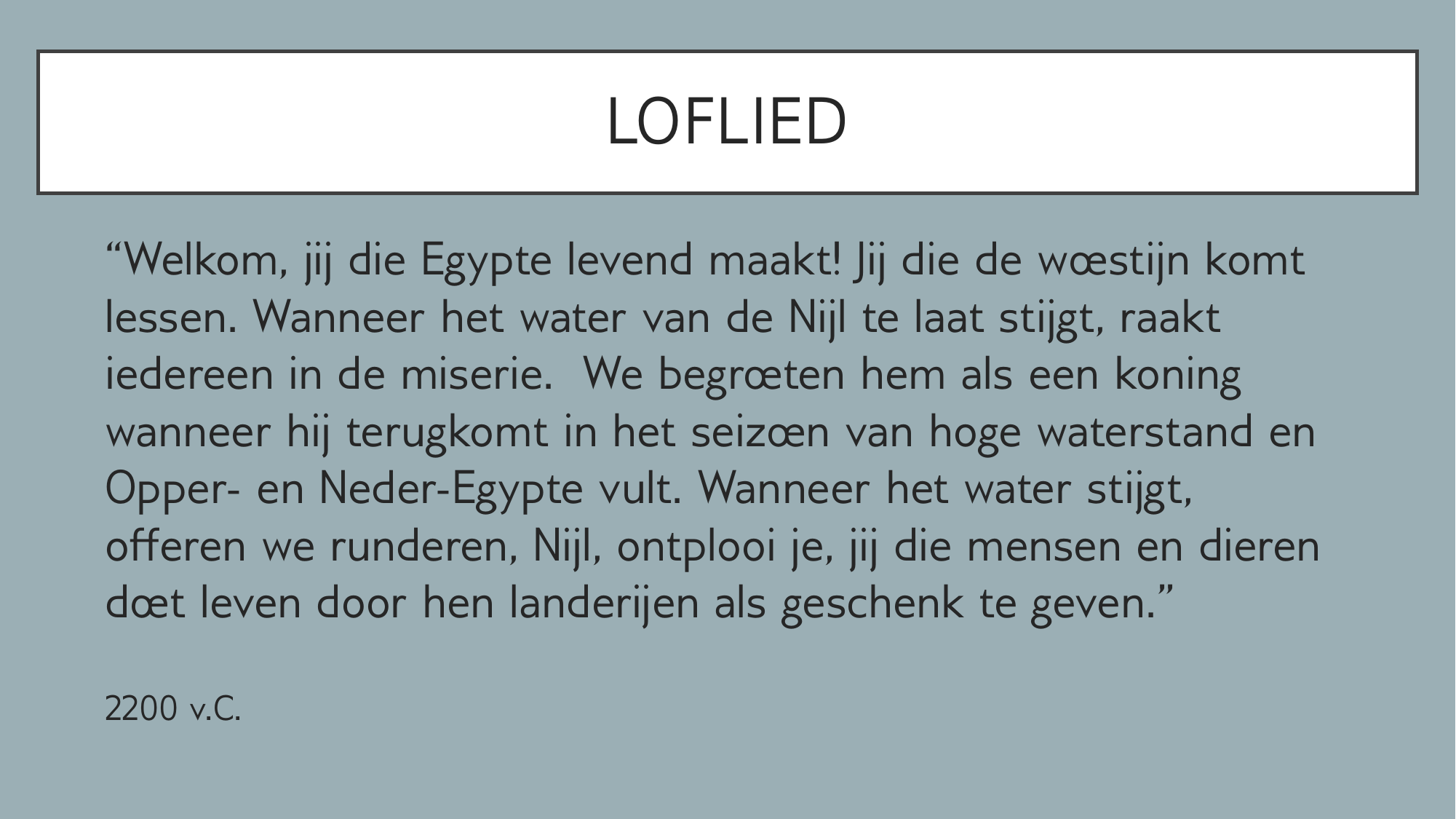

# Loflied
“Welkom, jij die Egypte levend maakt! Jij die de woestijn komt lessen. Wanneer het water van de Nijl te laat stijgt, raakt iedereen in de miserie.  We begroeten hem als een koning wanneer hij terugkomt in het seizoen van hoge waterstand en Opper- en Neder-Egypte vult. Wanneer het water stijgt, offeren we runderen, Nijl, ontplooi je, jij die mensen en dieren doet leven door hen landerijen als geschenk te geven.”
2200 v.C.